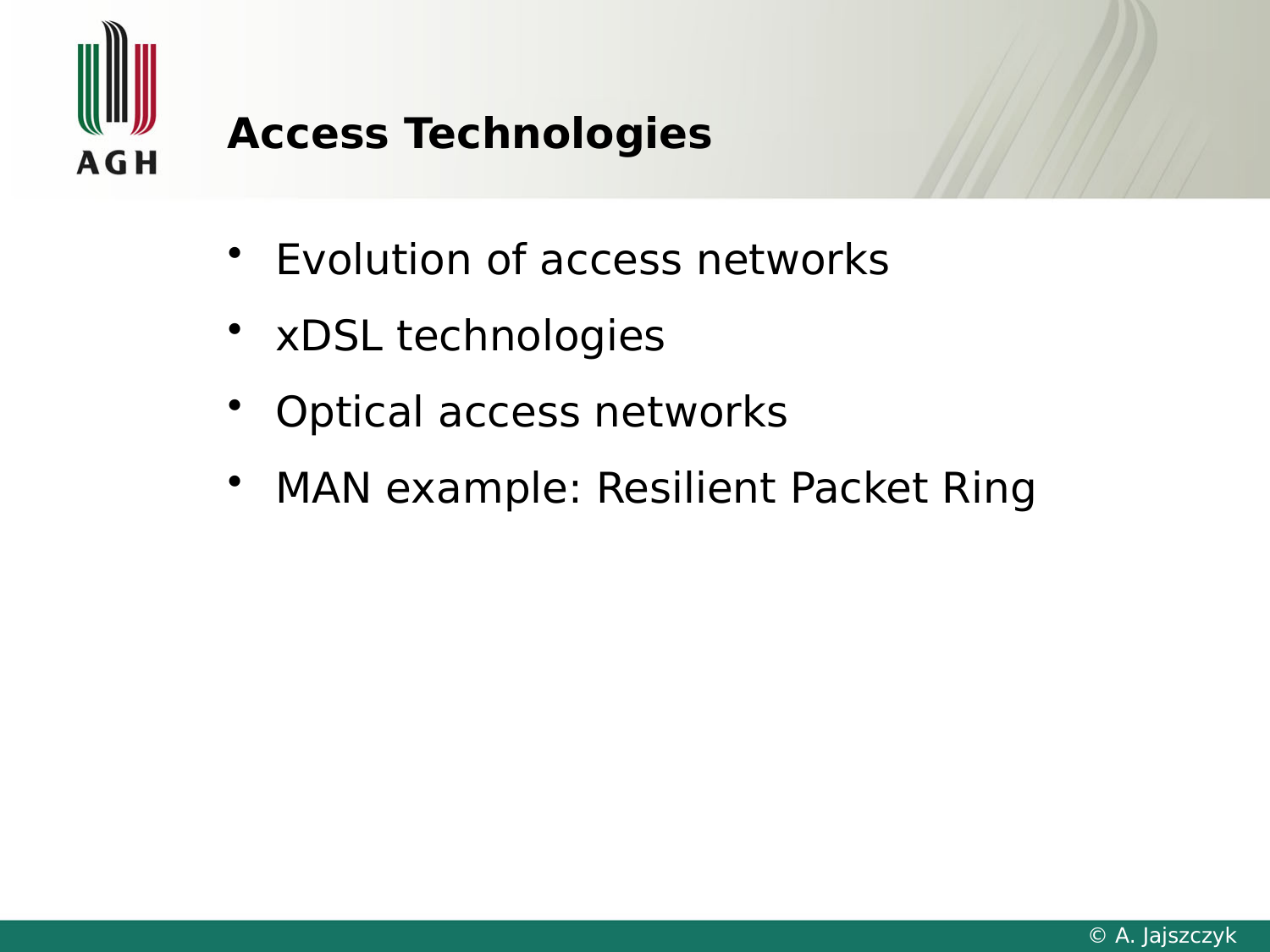

# Access Technologies
Evolution of access networks
xDSL technologies
Optical access networks
MAN example: Resilient Packet Ring